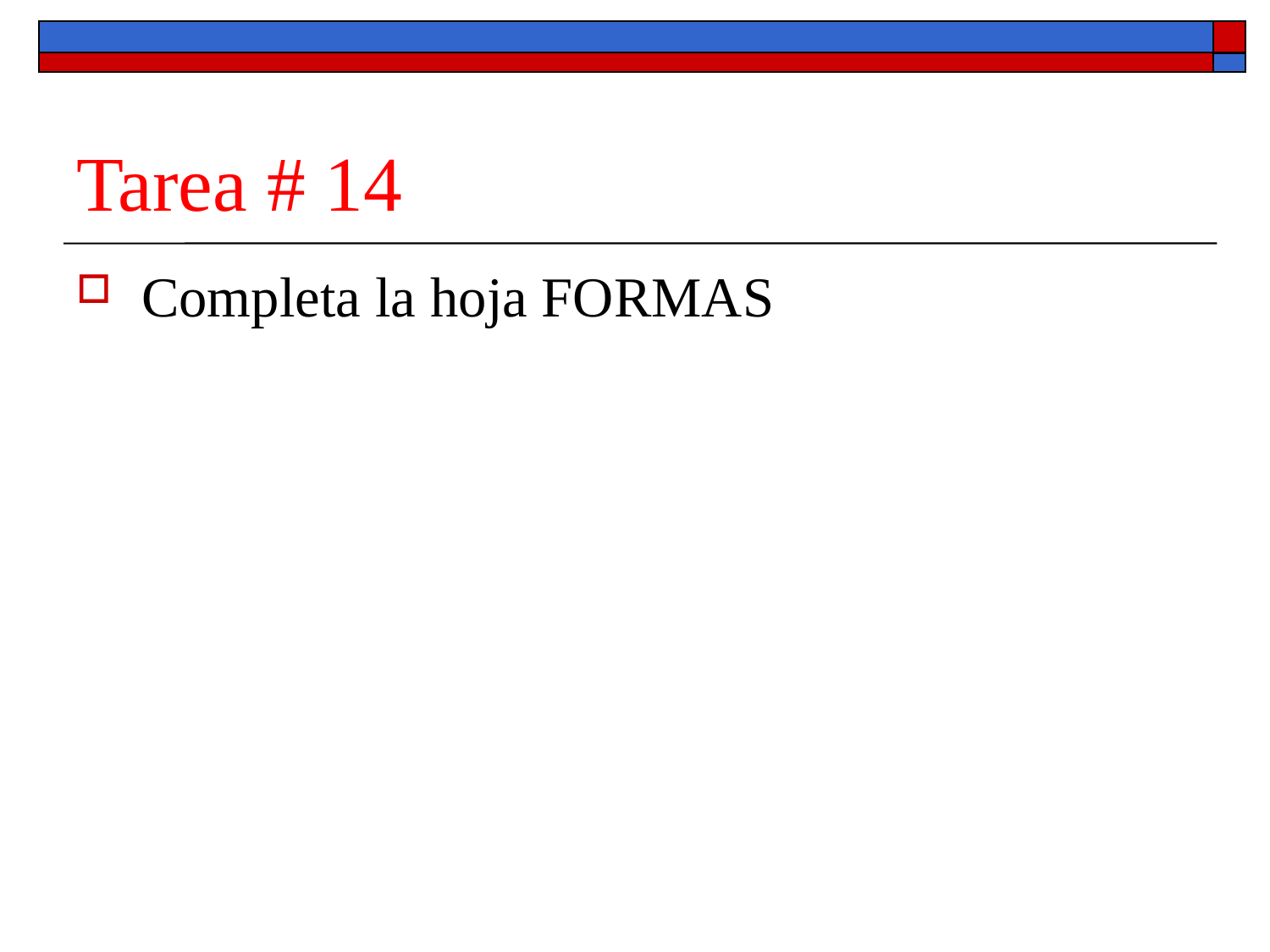

# Tarea # 14
Completa la hoja FORMAS